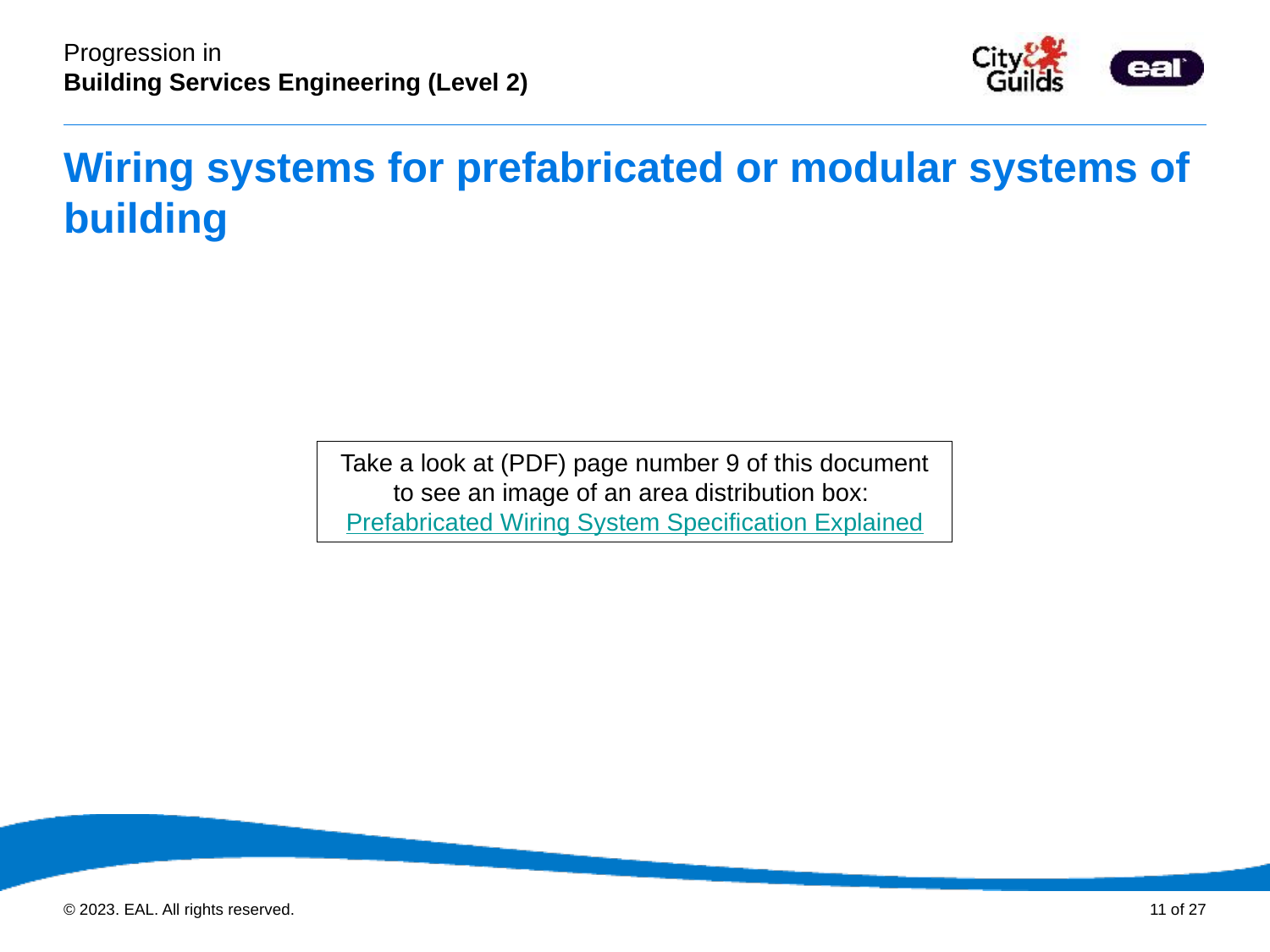

# Wiring systems for prefabricated or modular systems of building
Take a look at (PDF) page number 9 of this document to see an image of an area distribution box: Prefabricated Wiring System Specification Explained